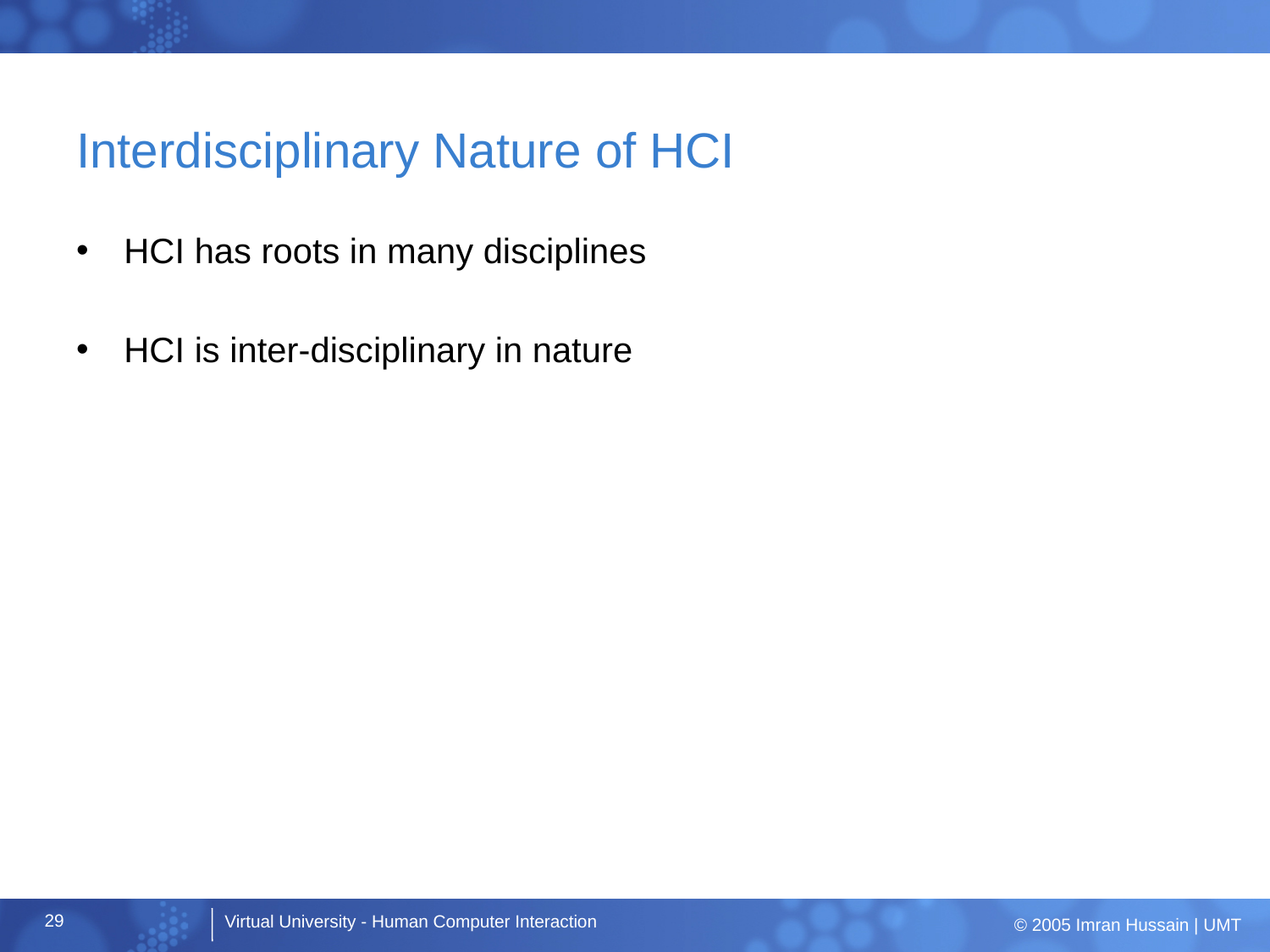

# Interdisciplinary Nature of HCI
HCI has roots in many disciplines

HCI is inter-disciplinary in nature